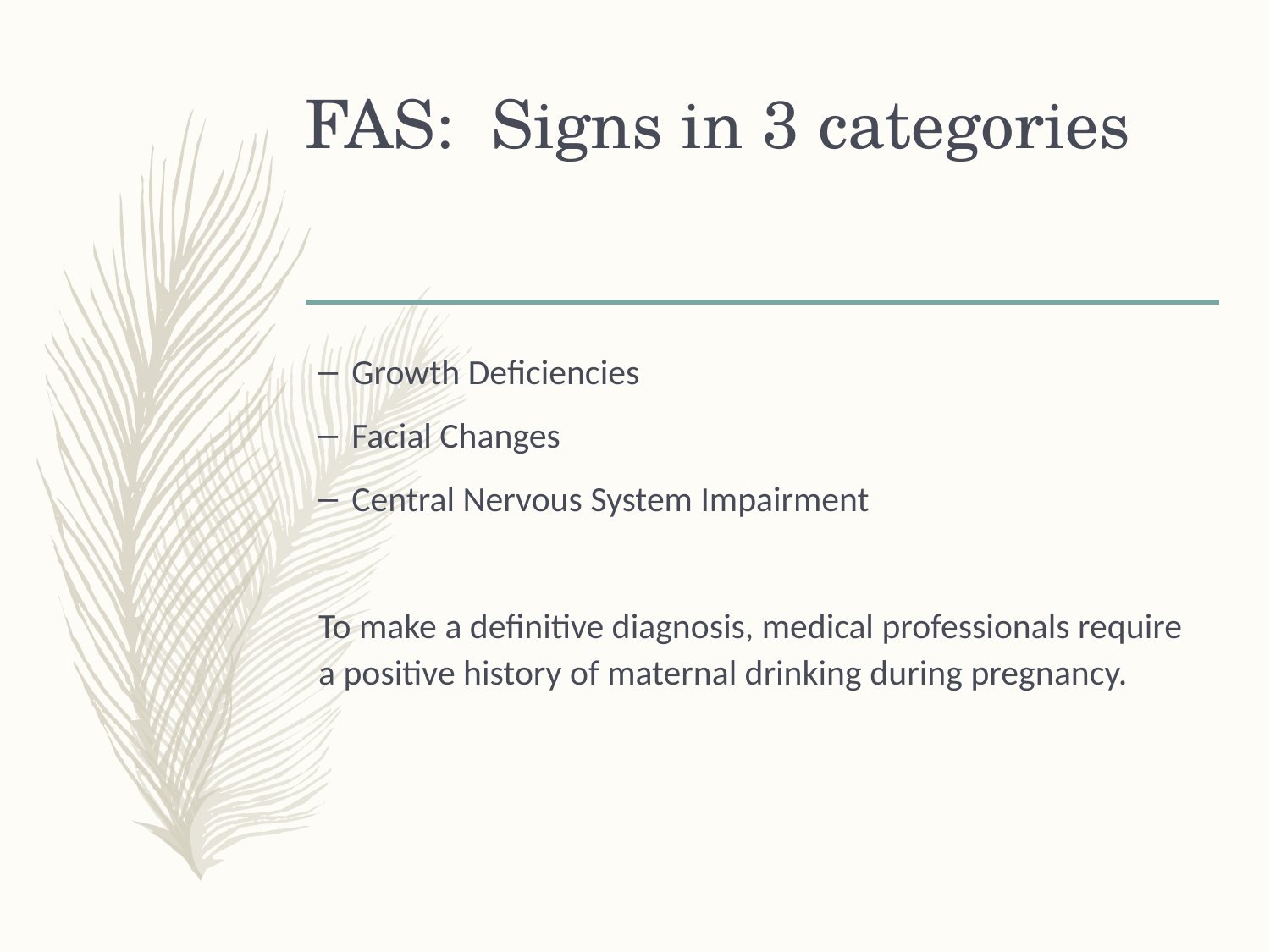

# FAS:  Signs in 3 categories
Growth Deficiencies
Facial Changes
Central Nervous System Impairment

To make a definitive diagnosis, medical professionals require a positive history of maternal drinking during pregnancy.